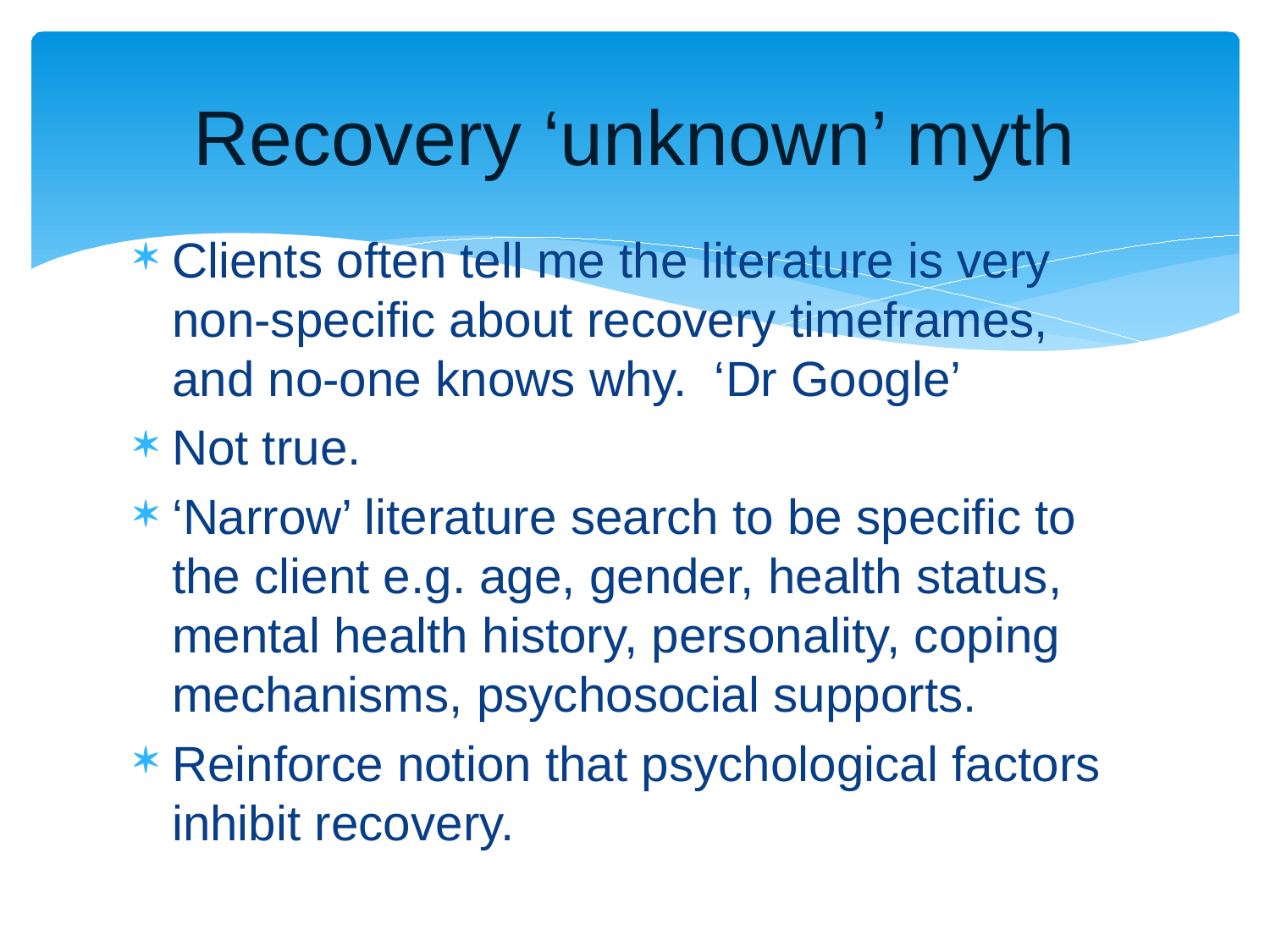

# Recovery ‘unknown’ myth
Clients often tell me the literature is very non-specific about recovery timeframes, and no-one knows why.  ‘Dr Google’
Not true.
‘Narrow’ literature search to be specific to the client e.g. age, gender, health status, mental health history, personality, coping mechanisms, psychosocial supports.
Reinforce notion that psychological factors inhibit recovery.